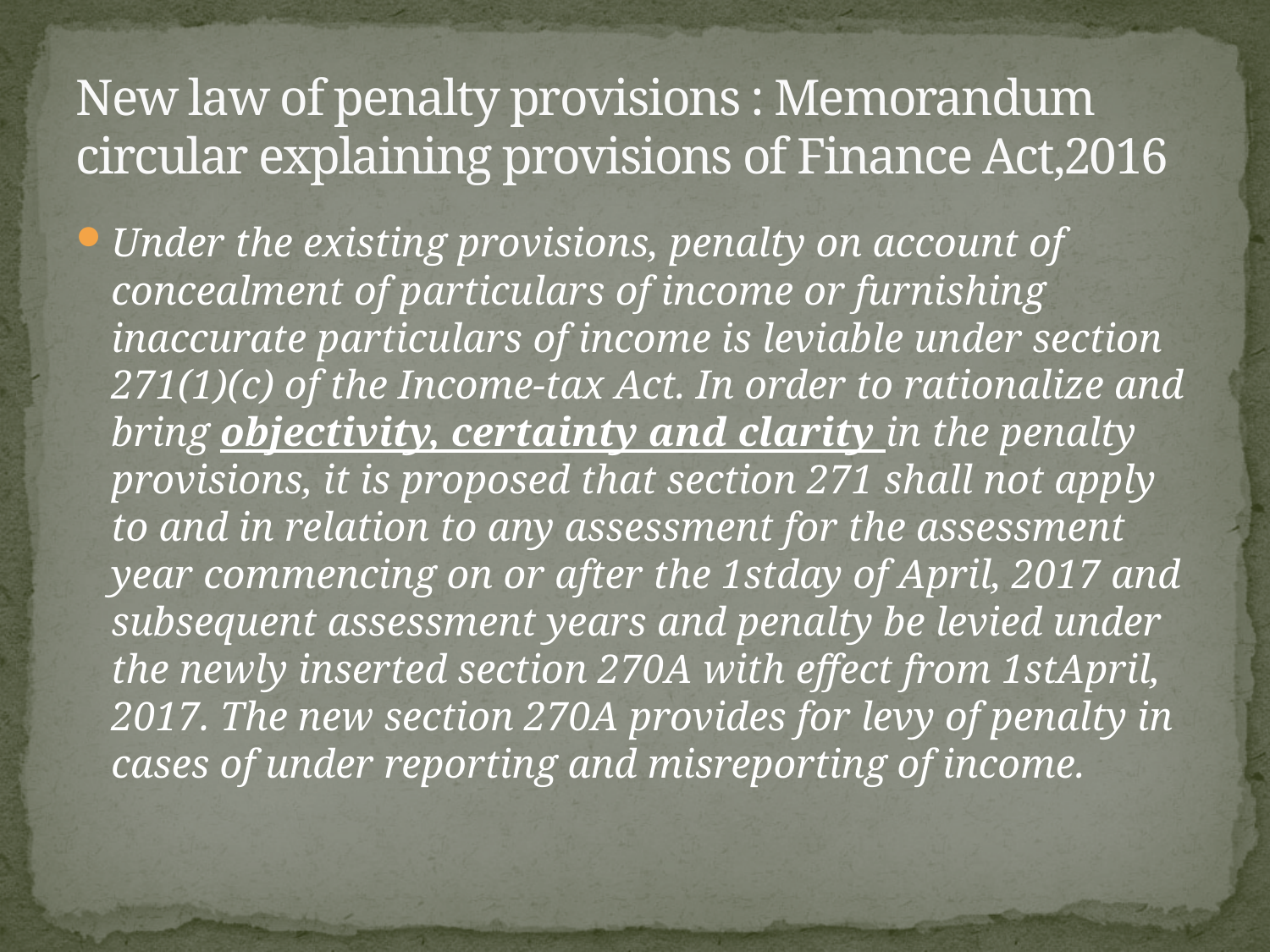

# New law of penalty provisions : Memorandum circular explaining provisions of Finance Act,2016
Under the existing provisions, penalty on account of concealment of particulars of income or furnishing inaccurate particulars of income is leviable under section 271(1)(c) of the Income-tax Act. In order to rationalize and bring objectivity, certainty and clarity in the penalty provisions, it is proposed that section 271 shall not apply to and in relation to any assessment for the assessment year commencing on or after the 1stday of April, 2017 and subsequent assessment years and penalty be levied under the newly inserted section 270A with effect from 1stApril, 2017. The new section 270A provides for levy of penalty in cases of under reporting and misreporting of income.